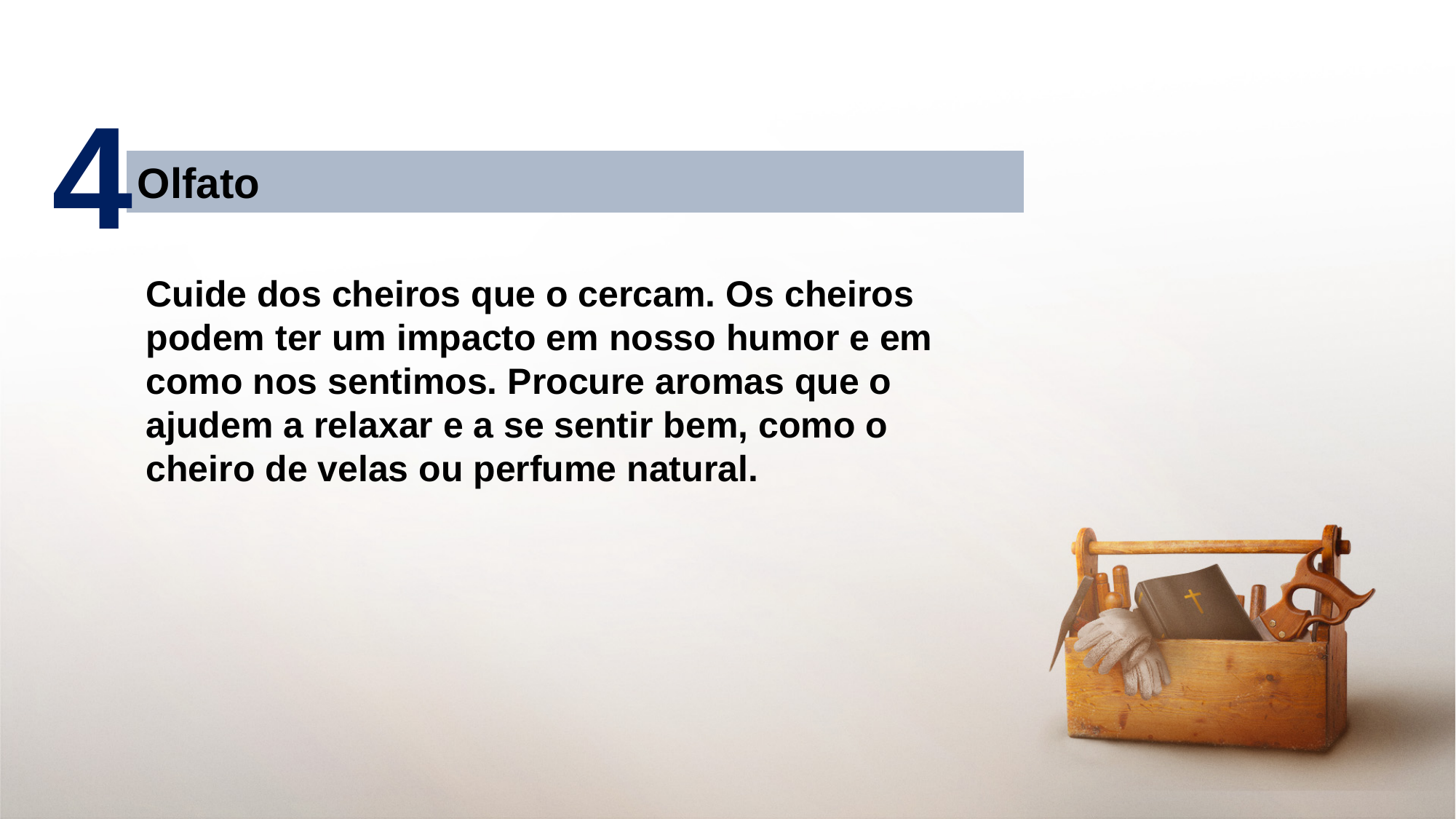

4
Olfato
Cuide dos cheiros que o cercam. Os cheiros podem ter um impacto em nosso humor e em como nos sentimos. Procure aromas que o ajudem a relaxar e a se sentir bem, como o cheiro de velas ou perfume natural.